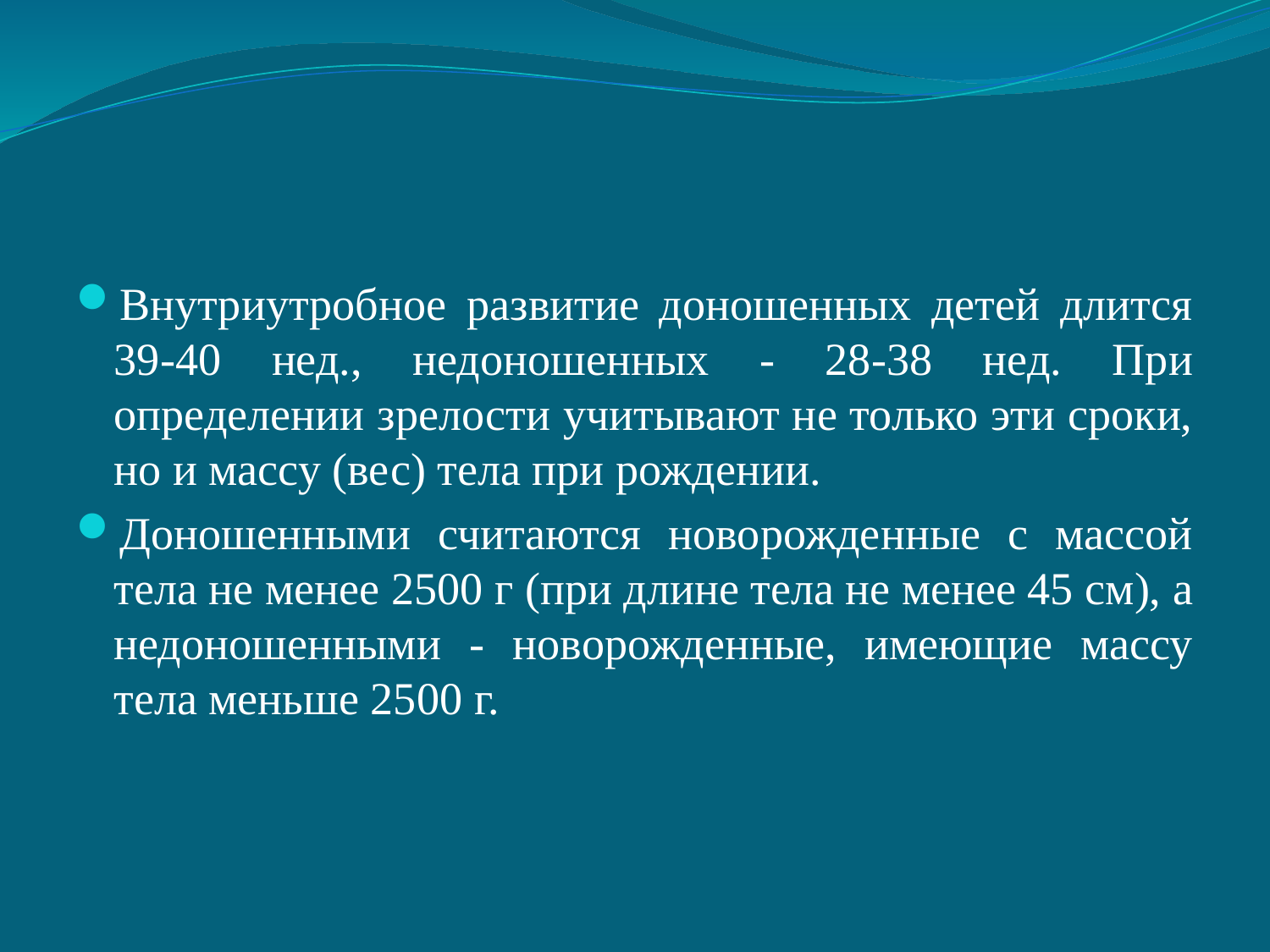

#
Внутриутробное развитие доношенных детей длится 39-40 нед., недоношенных - 28-38 нед. При определении зрелости учитывают не только эти сроки, но и массу (вес) тела при рождении.
Доношенными считаются новорожденные с массой тела не менее 2500 г (при длине тела не менее 45 см), а недоношенными - новорожденные, имеющие массу тела меньше 2500 г.